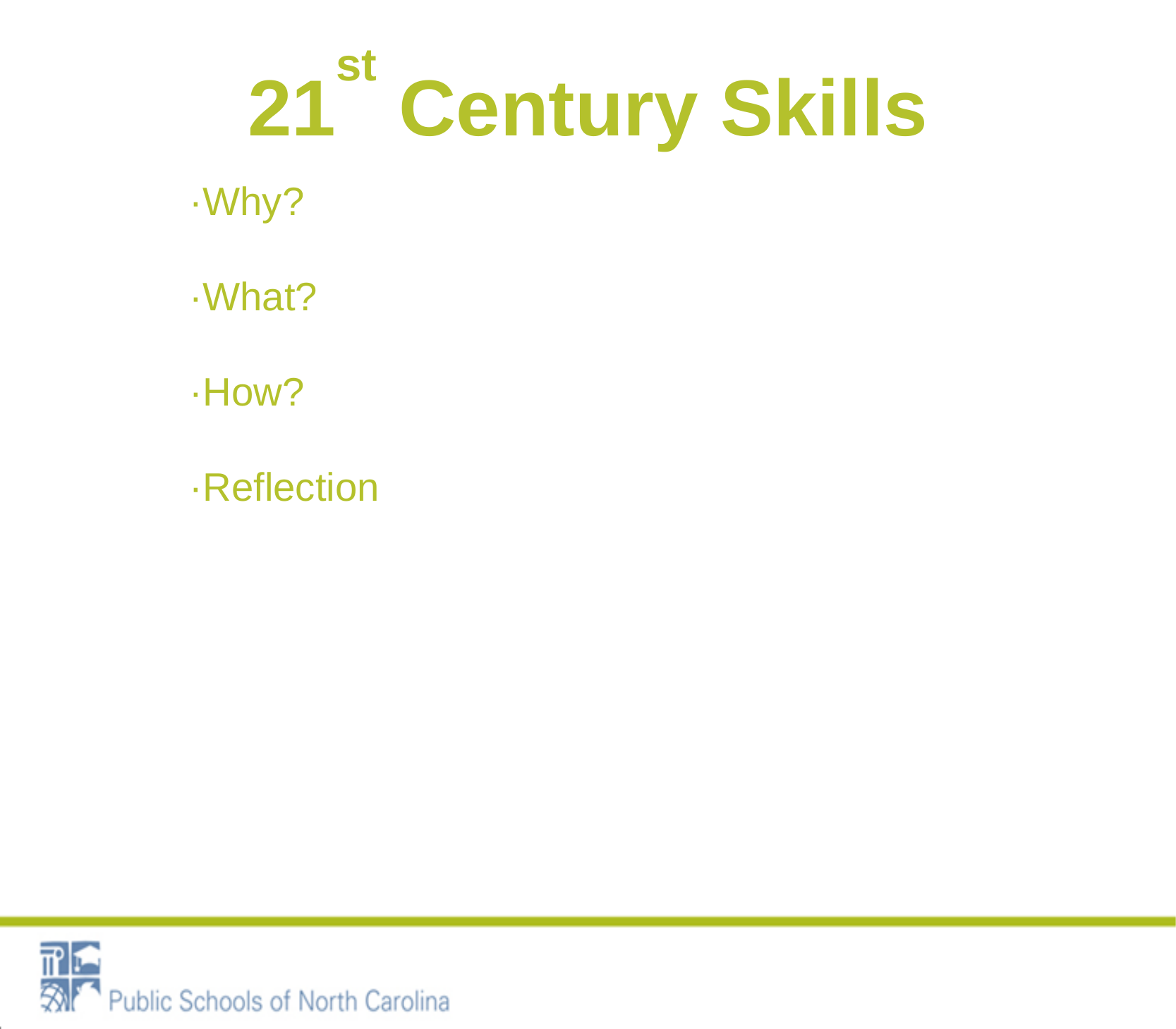

21st Century Skills
·Why?

·What?

·How?

·Reflection